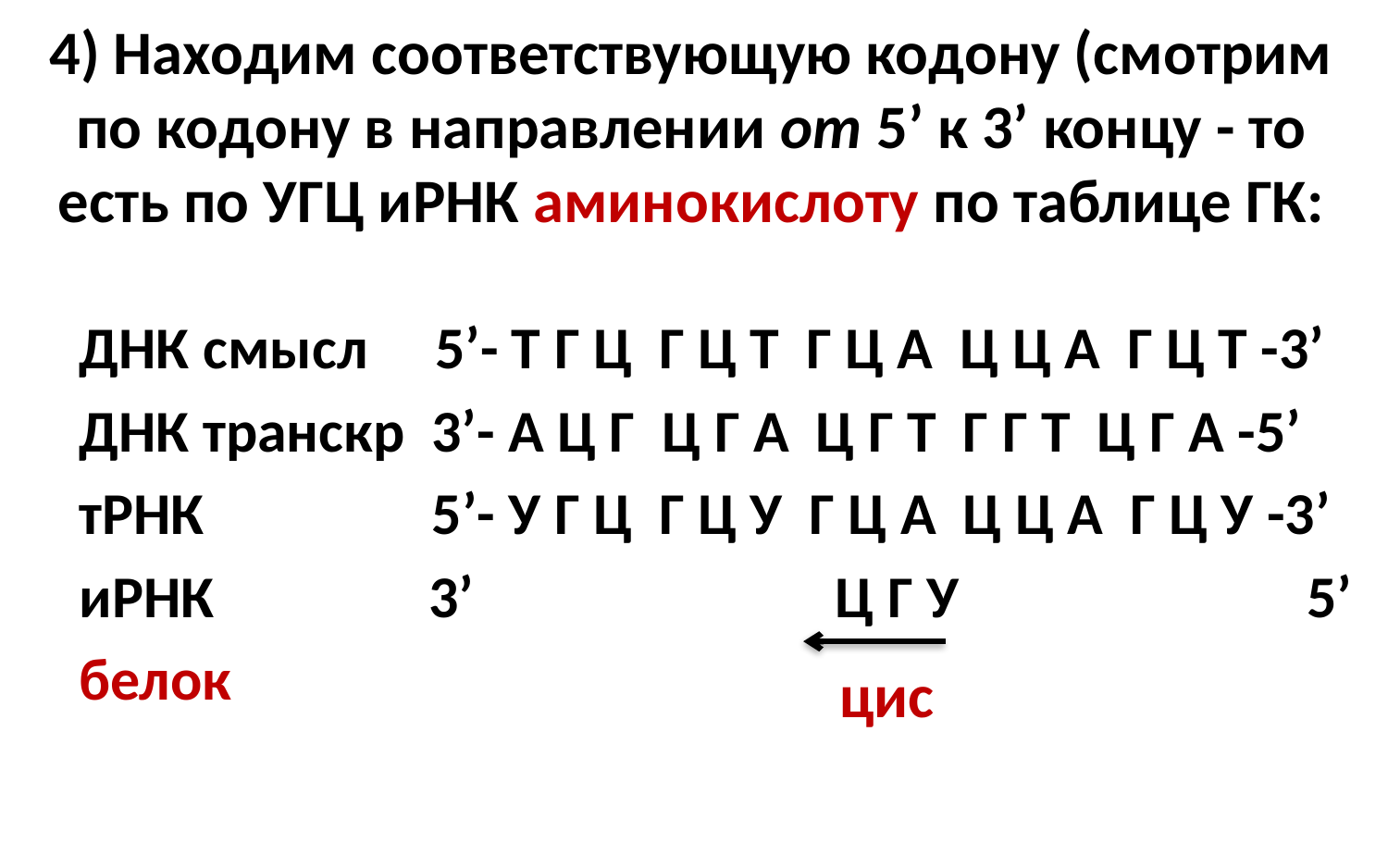

# 4) Находим соответствующую кодону (смотрим по кодону в направлении от 5’ к 3’ концу - то есть по УГЦ иРНК аминокислоту по таблице ГК:
ДНК смысл     5’- Т Г Ц  Г Ц Т  Г Ц А  Ц Ц А  Г Ц Т -3’
ДНК транскр  3’- А Ц Г  Ц Г А  Ц Г Т  Г Г Т  Ц Г А -5’
тРНК                 5’- У Г Ц  Г Ц У  Г Ц А  Ц Ц А  Г Ц У -3’
иРНК                3’                           Ц Г У                          5’
белок

цис